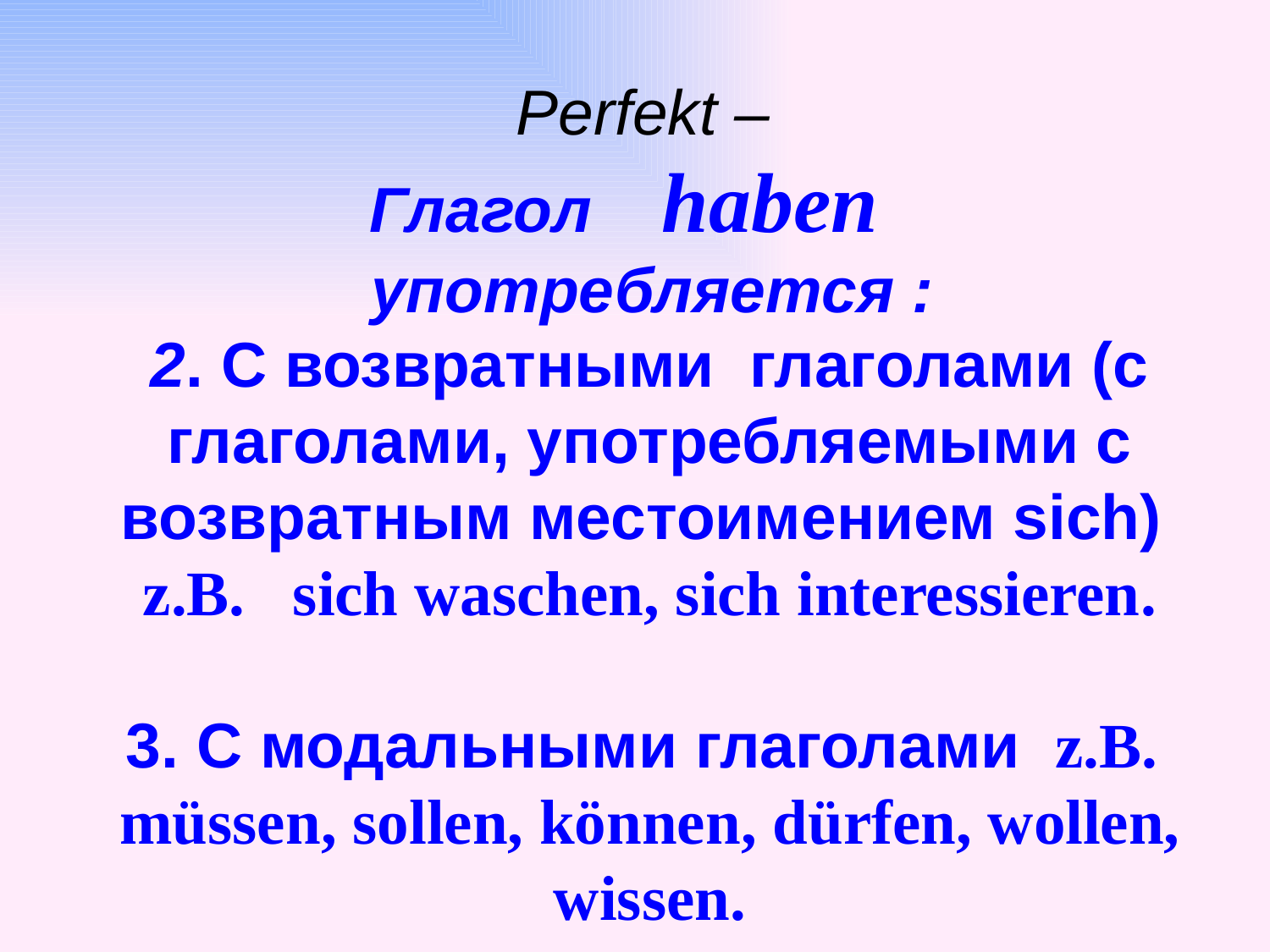

Perfekt –
Глагол    haben    употребляется :

2. C возвратными  глаголами (с глаголами, употребляемыми с возвратным местоимением sich)  z.B.   sich waschen, sich interessieren.

3. C модальными глаголами  z.B.  müssen, sollen, können, dürfen, wollen, wissen.